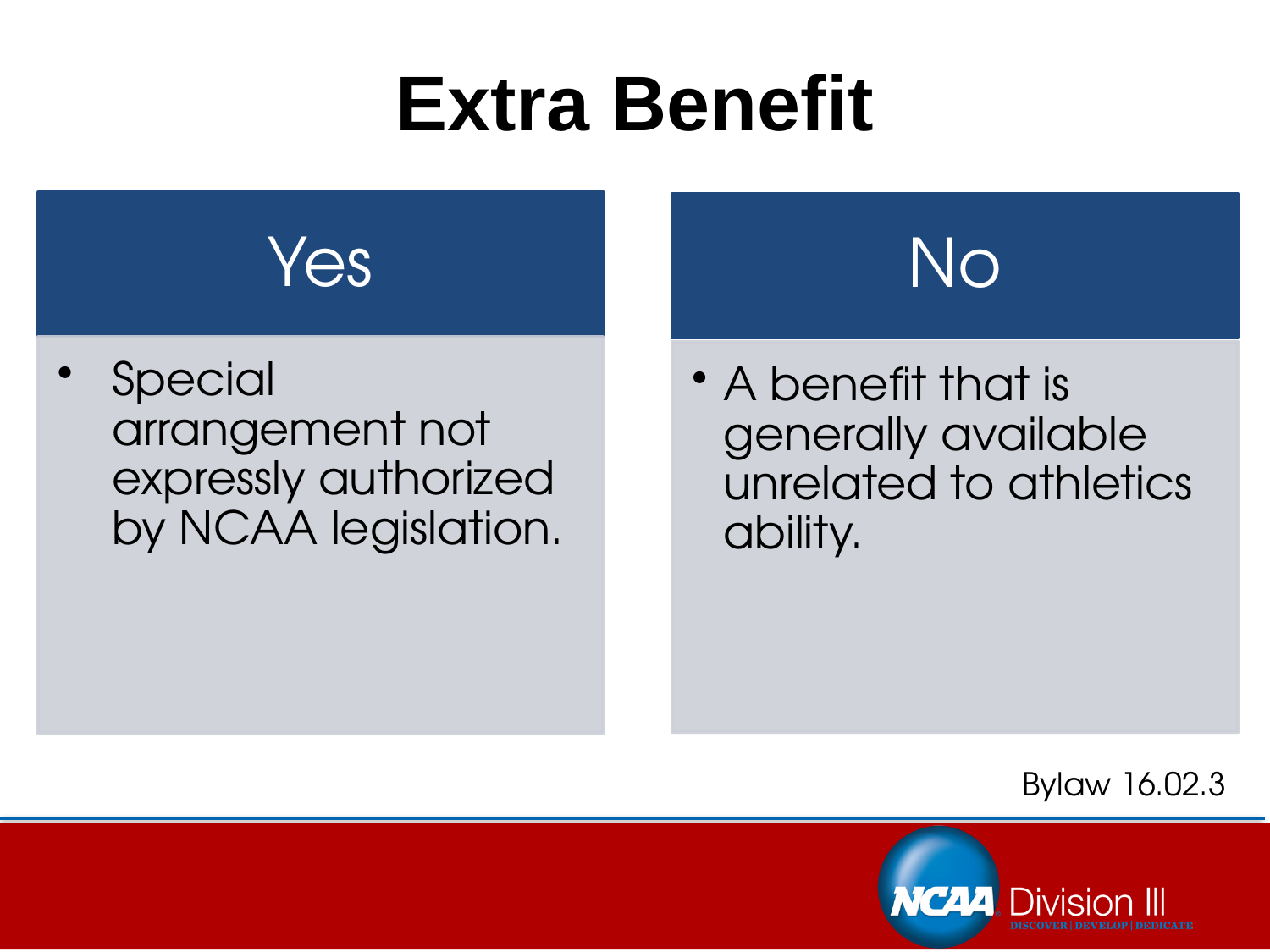

# Extra Benefit
Yes
Special arrangement not expressly authorized by NCAA legislation.
No
A benefit that is generally available unrelated to athletics ability.
Bylaw 16.02.3